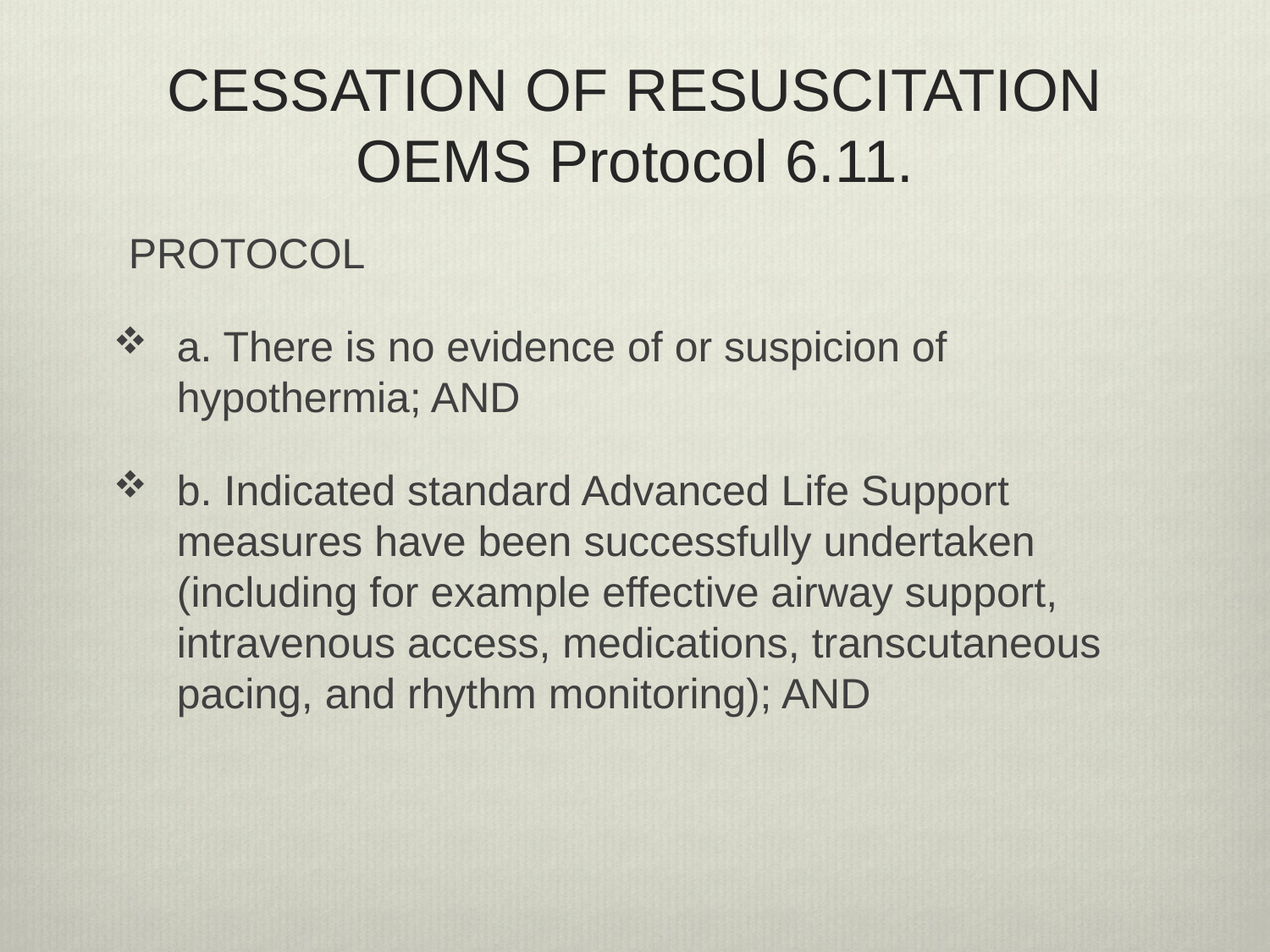

# CESSATION OF RESUSCITATION OEMS Protocol 6.11.
PROTOCOL
a. There is no evidence of or suspicion of hypothermia; AND
b. Indicated standard Advanced Life Support measures have been successfully undertaken (including for example effective airway support, intravenous access, medications, transcutaneous pacing, and rhythm monitoring); AND